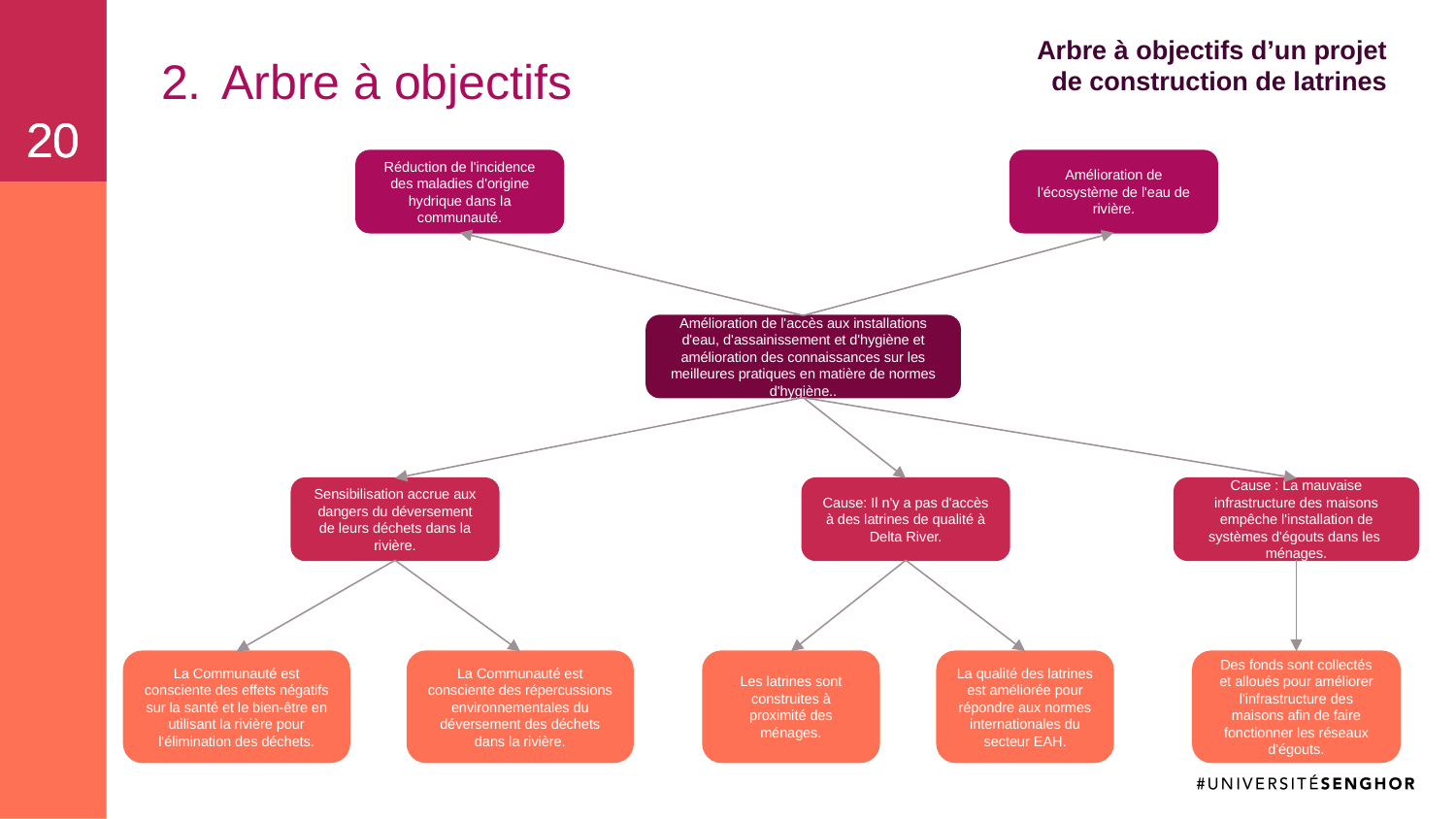

20
20
# Arbre à objectifs

Arbre à objectifs d’un projet de construction de latrines
Réduction de l'incidence des maladies d'origine hydrique dans la communauté.
Amélioration de l'écosystème de l'eau de rivière.
Amélioration de l'accès aux installations d'eau, d'assainissement et d'hygiène et amélioration des connaissances sur les meilleures pratiques en matière de normes d'hygiène..
Sensibilisation accrue aux dangers du déversement de leurs déchets dans la rivière.
Cause : La mauvaise infrastructure des maisons empêche l'installation de systèmes d'égouts dans les  ménages.
Cause: Il n'y a pas d'accès à des latrines de qualité à Delta River.
La Communauté est consciente des effets négatifs sur la santé et le bien-être en utilisant la rivière pour l'élimination des déchets.
La Communauté est consciente des répercussions environnementales du déversement des déchets dans la rivière.
Les latrines sont construites à proximité des ménages.
La qualité des latrines est améliorée pour répondre aux normes internationales du secteur EAH.
Des fonds sont collectés et alloués pour améliorer l'infrastructure des maisons afin de faire fonctionner les réseaux d'égouts.